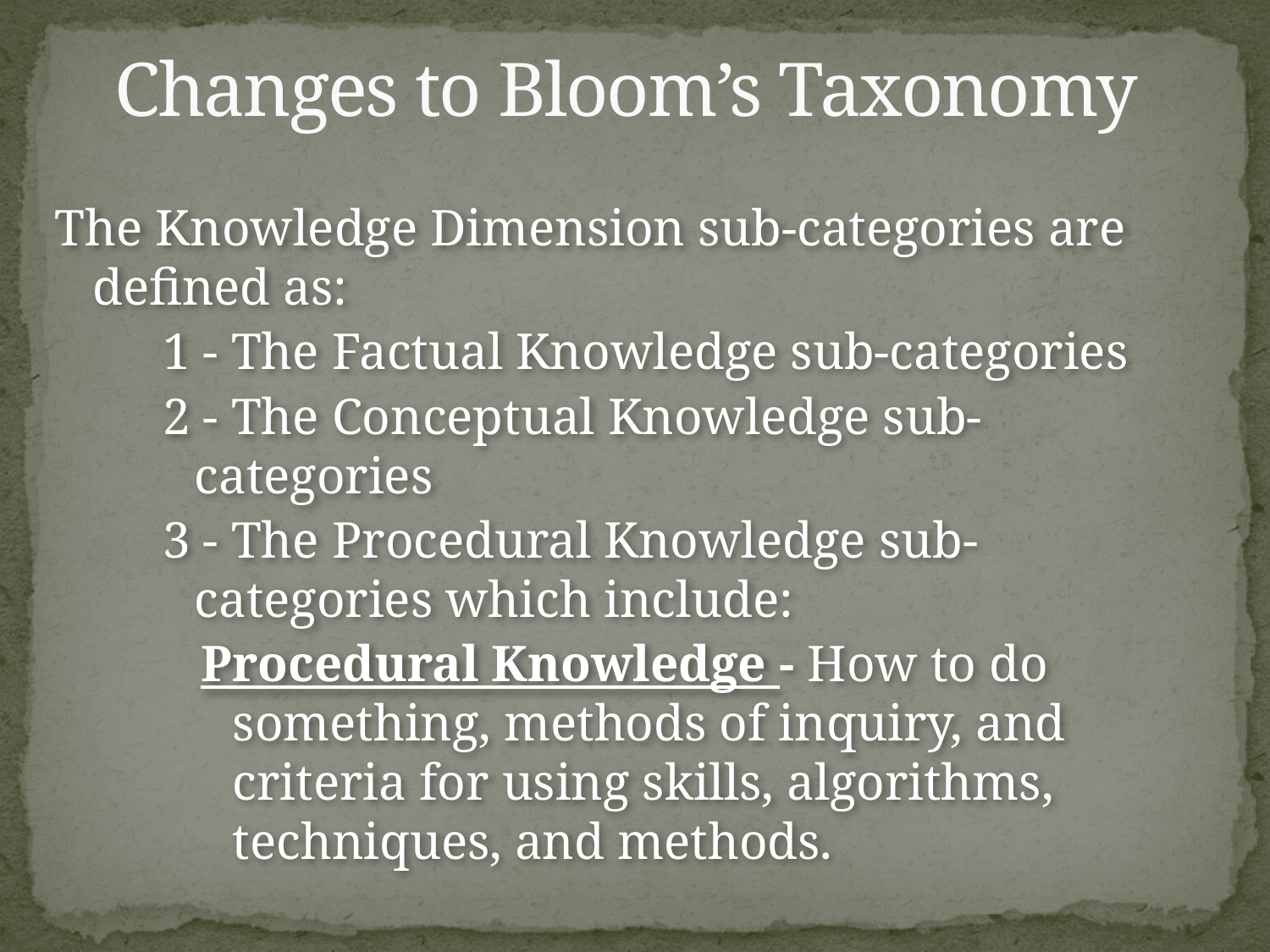

# Changes to Bloom’s Taxonomy
The Knowledge Dimension sub-categories are defined as:
1 - The Factual Knowledge sub-categories
2 - The Conceptual Knowledge sub-categories
3 - The Procedural Knowledge sub-categories which include:
Procedural Knowledge - How to do something, methods of inquiry, and criteria for using skills, algorithms, techniques, and methods.